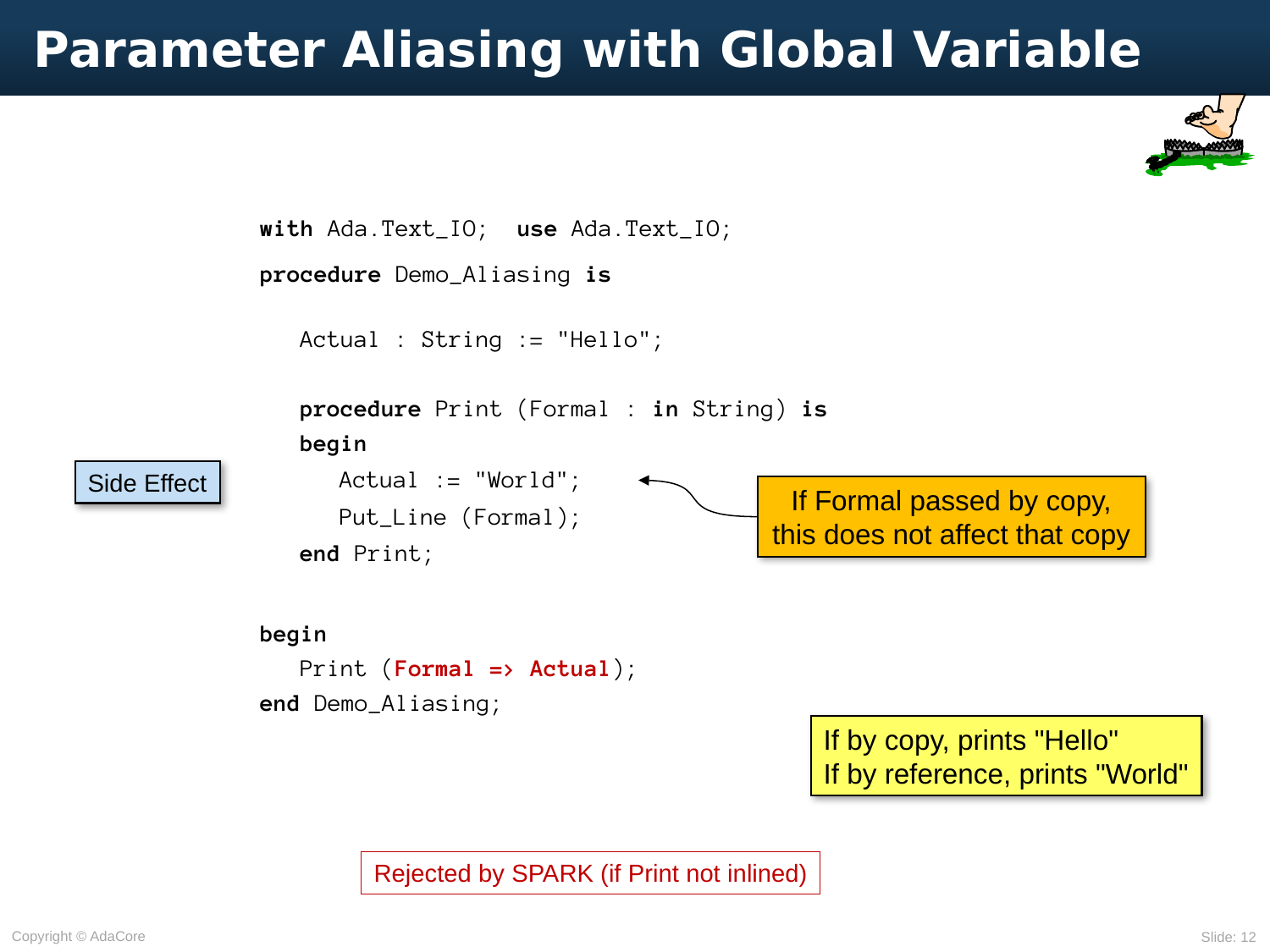

# Parameter Aliasing with Global Variable

with Ada.Text_IO;  use Ada.Text_IO;
procedure Demo_Aliasing is

	Actual : String := "Hello";

	procedure Print (Formal : in String) is
	begin
		Actual := "World";
		Put_Line (Formal);
	end Print;

begin
	Print (Formal => Actual);
end Demo_Aliasing;
Side Effect

If Formal passed by copy, this does not affect that copy
If by copy, prints "Hello"
If by reference, prints "World"
Rejected by SPARK (if Print not inlined)